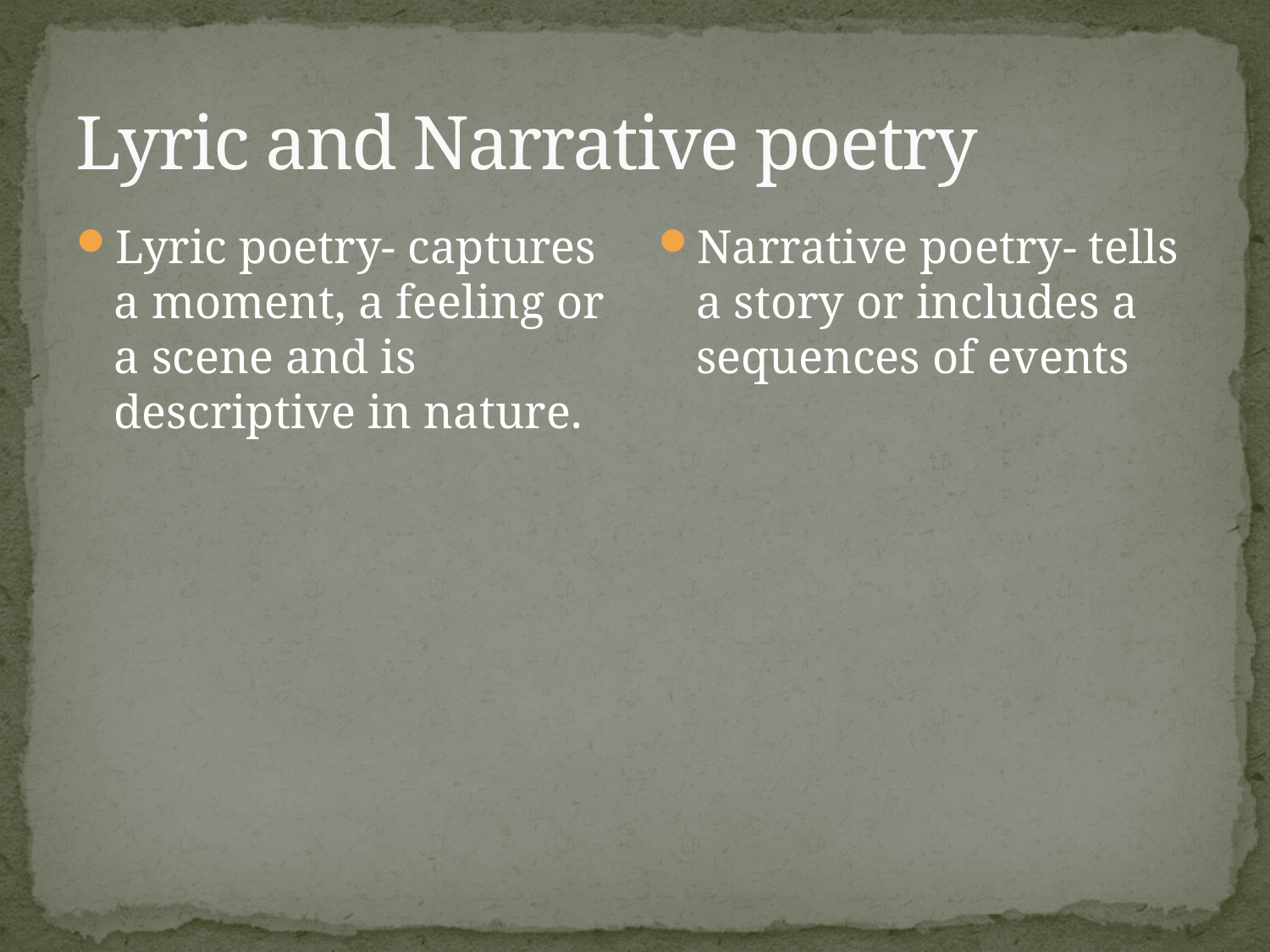

# Lyric and Narrative poetry
Lyric poetry- captures a moment, a feeling or a scene and is descriptive in nature.
Narrative poetry- tells a story or includes a sequences of events